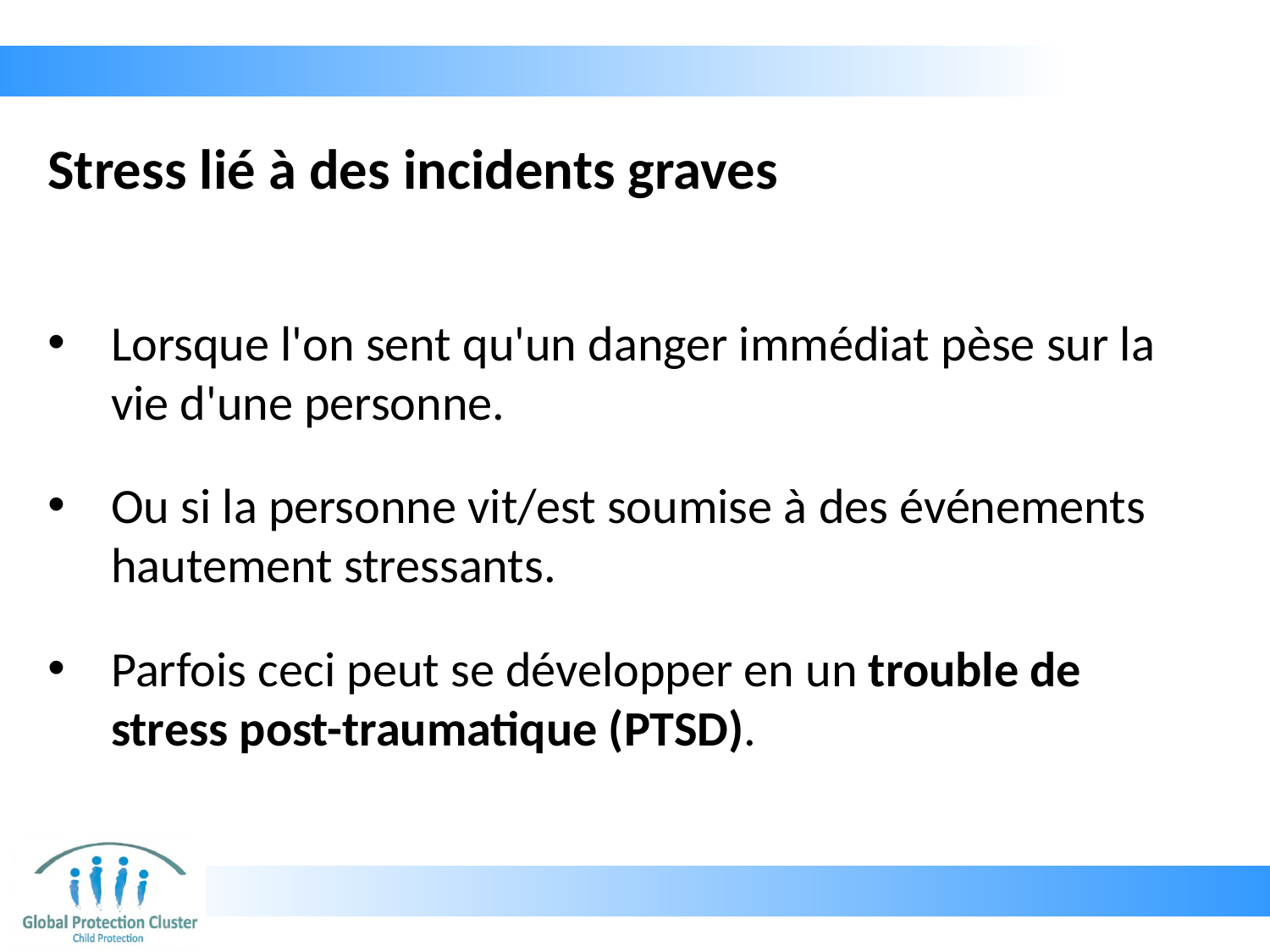

# Stress lié à des incidents graves

Lorsque l'on sent qu'un danger immédiat pèse sur la vie d'une personne.

Ou si la personne vit/est soumise à des événements hautement stressants.

Parfois ceci peut se développer en un trouble de stress post-traumatique (PTSD).